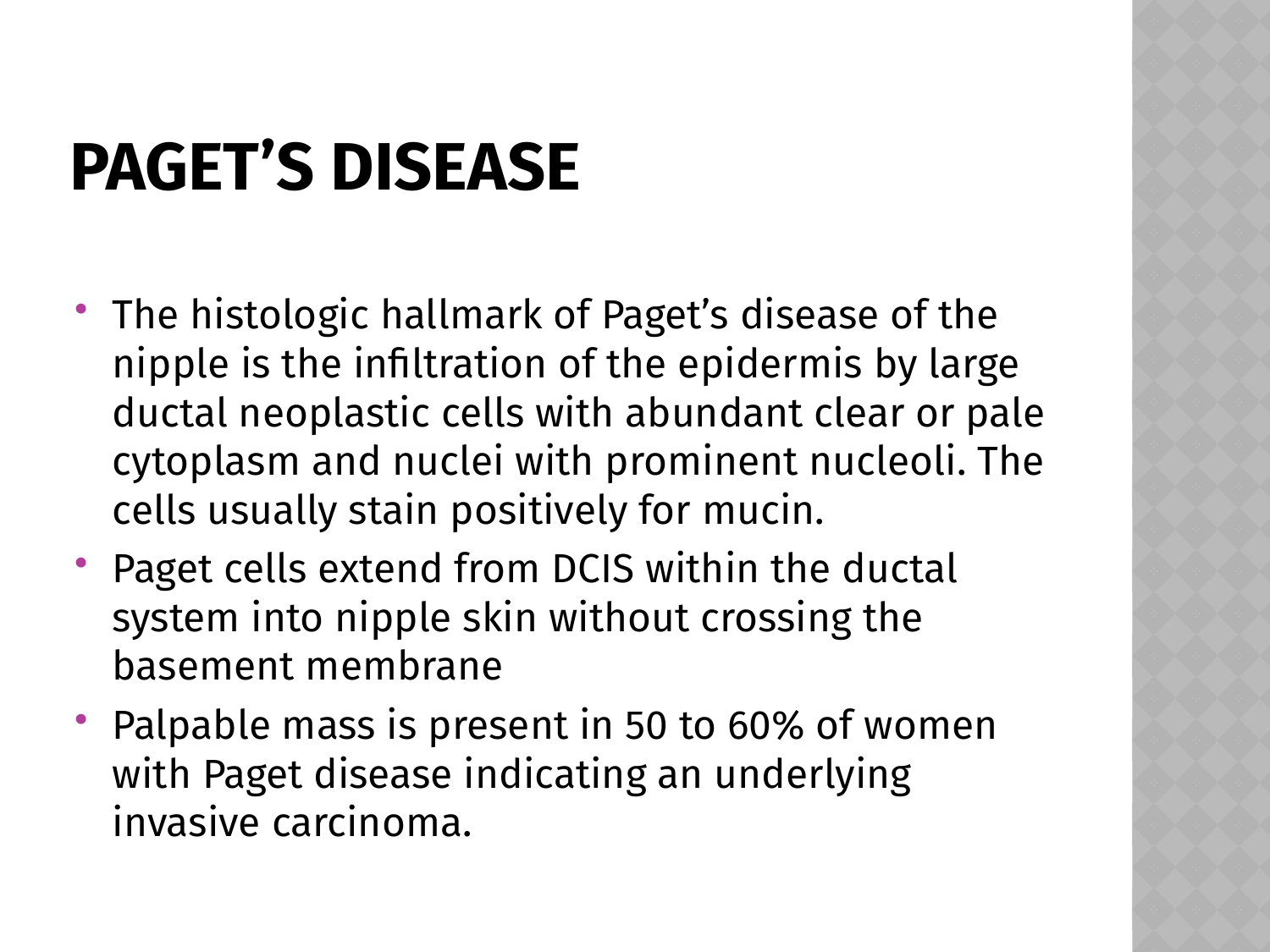

# Paget’s Disease

The histologic hallmark of Paget’s disease of the nipple is the infiltration of the epidermis by large ductal neoplastic cells with abundant clear or pale cytoplasm and nuclei with prominent nucleoli. The cells usually stain positively for mucin.
Paget cells extend from DCIS within the ductal system into nipple skin without crossing the basement membrane
Palpable mass is present in 50 to 60% of women with Paget disease indicating an underlying invasive carcinoma.